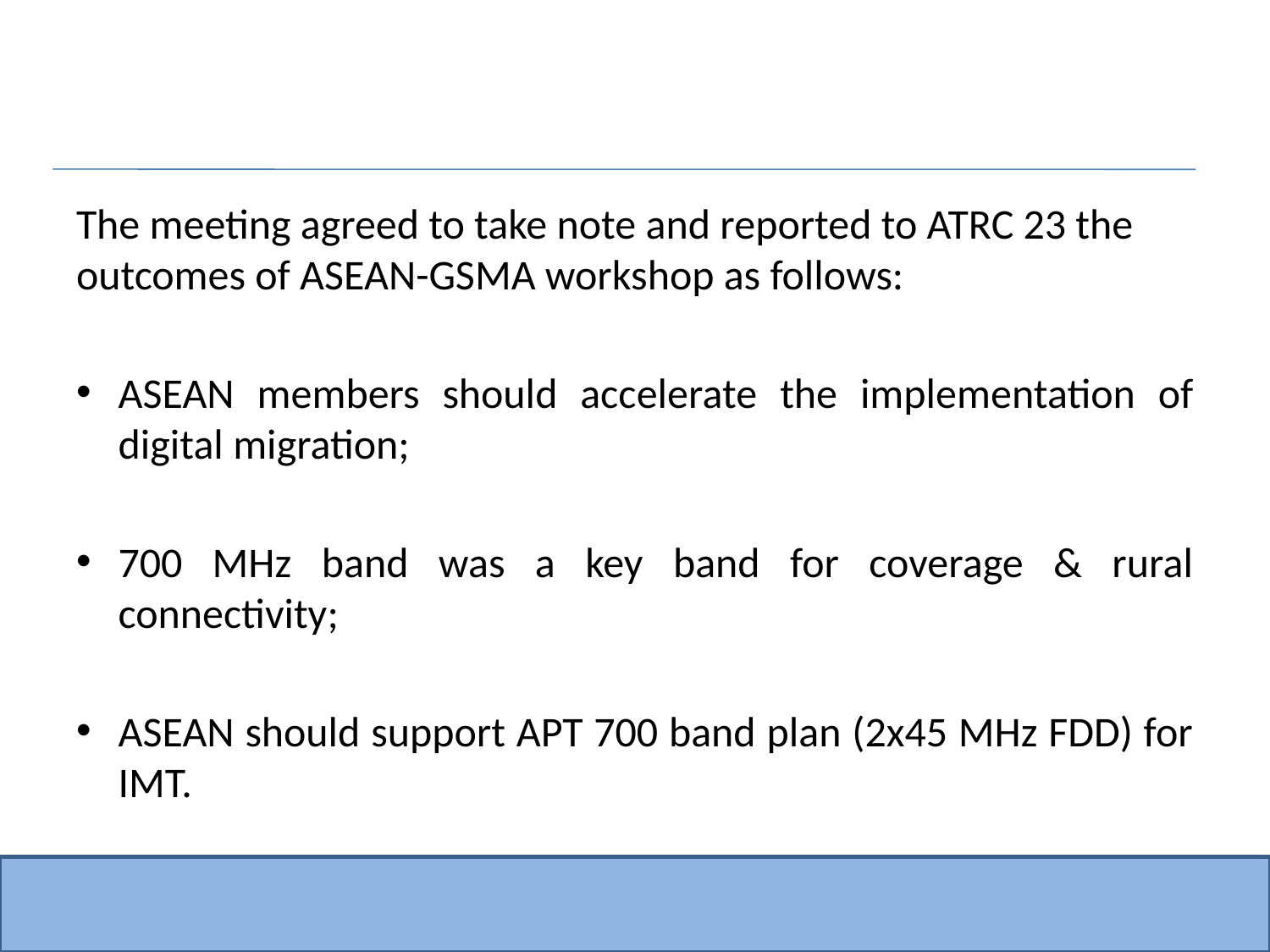

#
The meeting agreed to take note and reported to ATRC 23 the outcomes of ASEAN-GSMA workshop as follows:

ASEAN members should accelerate the implementation of digital migration;

700 MHz band was a key band for coverage & rural connectivity;

ASEAN should support APT 700 band plan (2x45 MHz FDD) for IMT.